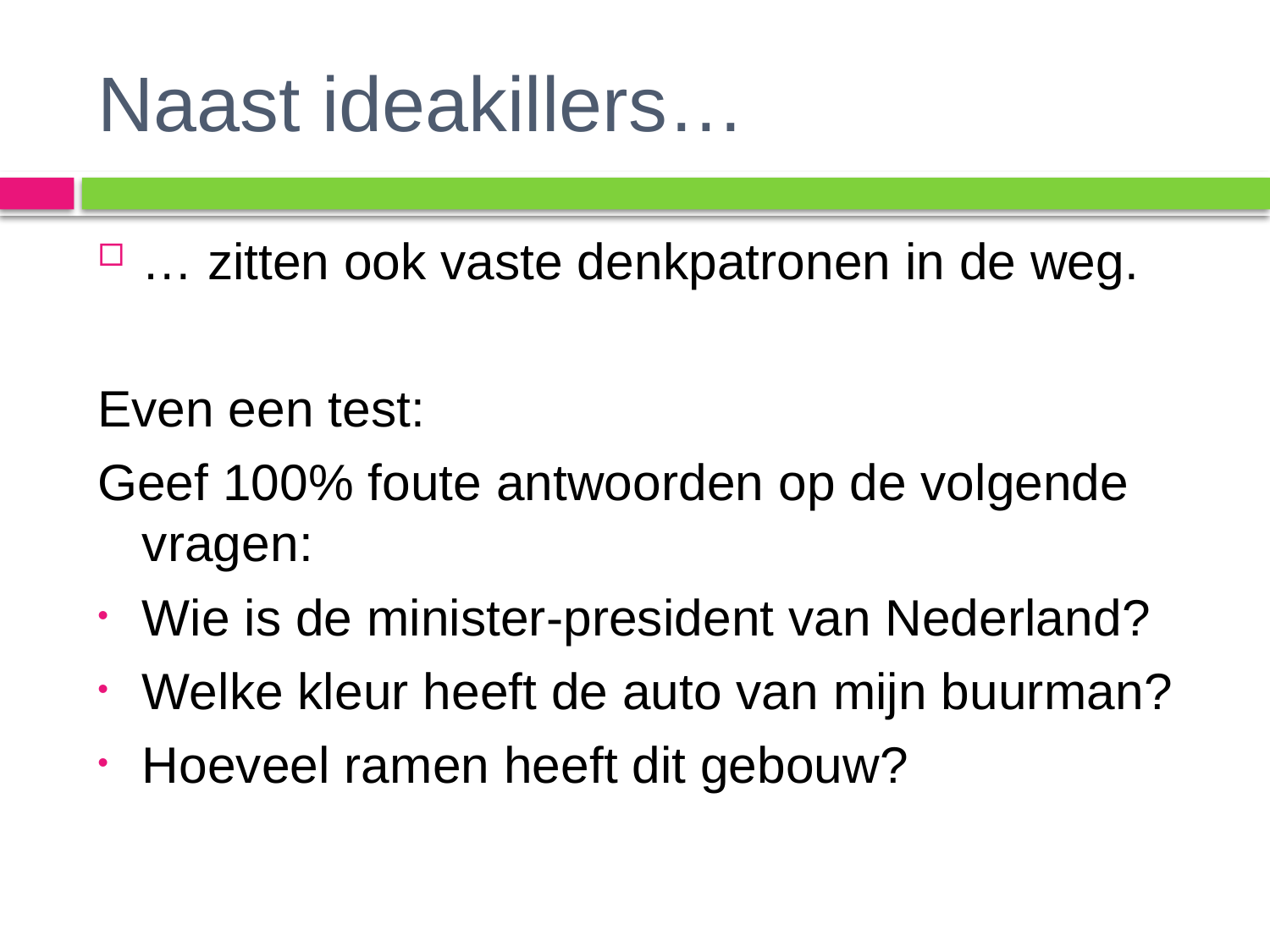

# Naast ideakillers…
… zitten ook vaste denkpatronen in de weg.

Even een test:
Geef 100% foute antwoorden op de volgende vragen:
Wie is de minister-president van Nederland?
Welke kleur heeft de auto van mijn buurman?
Hoeveel ramen heeft dit gebouw?